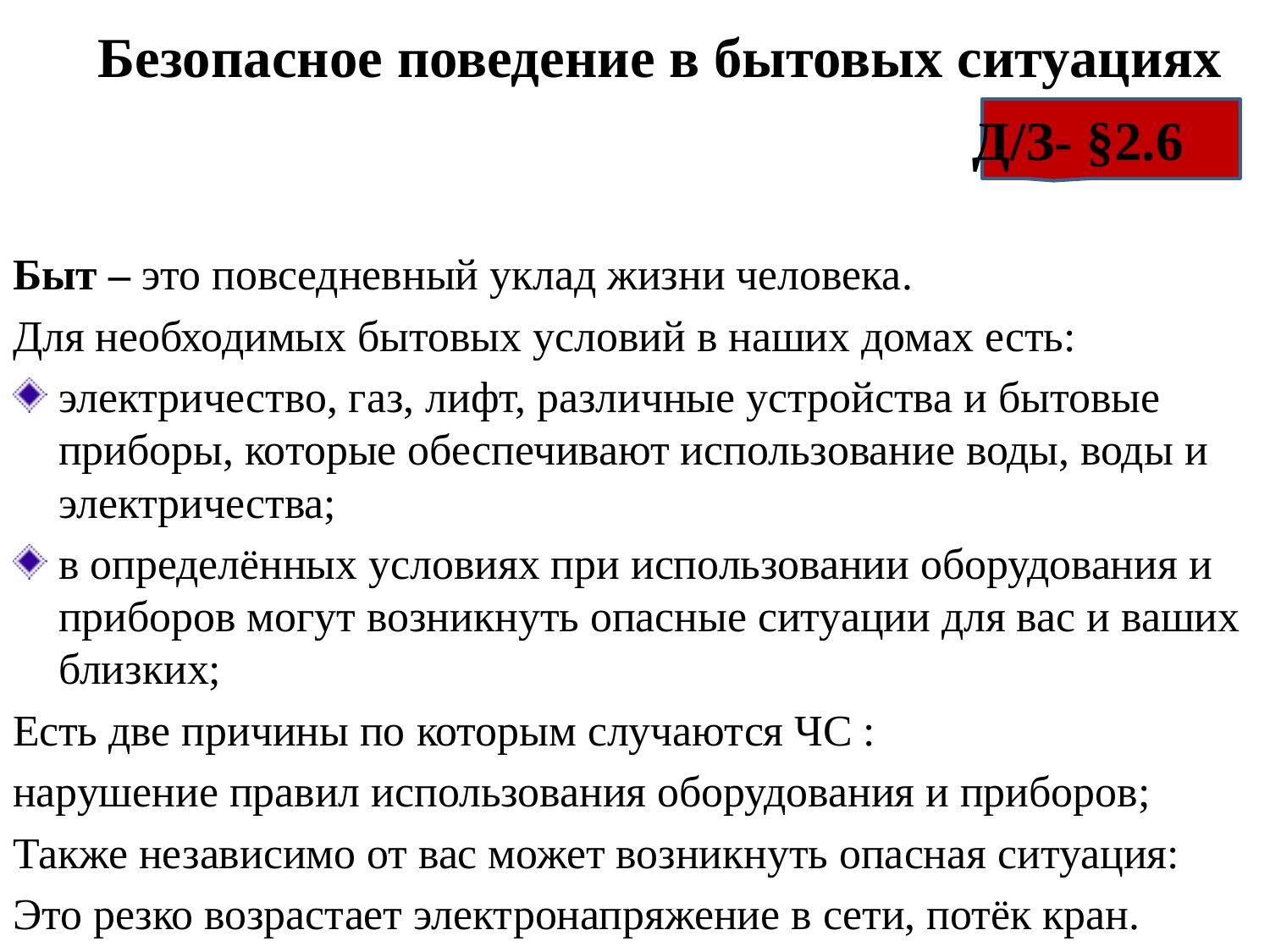

# Безопасное поведение в бытовых ситуациях
                                                                                    Д/З- §2.6
Быт – это повседневный уклад жизни человека.
Для необходимых бытовых условий в наших домах есть:
электричество, газ, лифт, различные устройства и бытовые приборы, которые обеспечивают использование воды, воды и электричества;
в определённых условиях при использовании оборудования и приборов могут возникнуть опасные ситуации для вас и ваших близких;
Есть две причины по которым случаются ЧС :
нарушение правил использования оборудования и приборов;
Также независимо от вас может возникнуть опасная ситуация:
Это резко возрастает электронапряжение в сети, потёк кран.